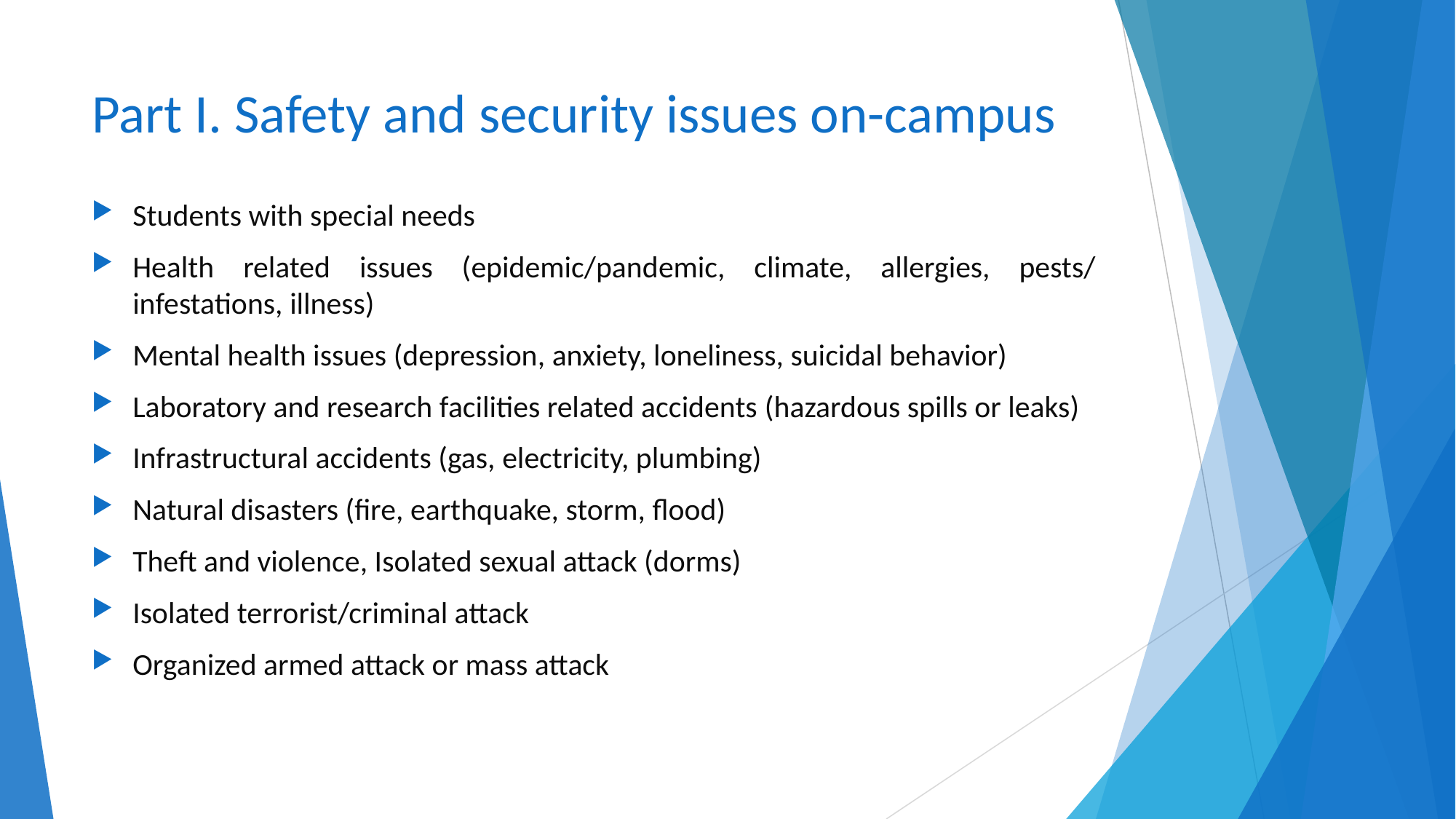

# Part I. Safety and security issues on-campus
Students with special needs
Health related issues (epidemic/pandemic, climate, allergies, pests/ infestations, illness)
Mental health issues (depression, anxiety, loneliness, suicidal behavior)
Laboratory and research facilities related accidents (hazardous spills or leaks)
Infrastructural accidents (gas, electricity, plumbing)
Natural disasters (fire, earthquake, storm, flood)
Theft and violence, Isolated sexual attack (dorms)
Isolated terrorist/criminal attack
Organized armed attack or mass attack